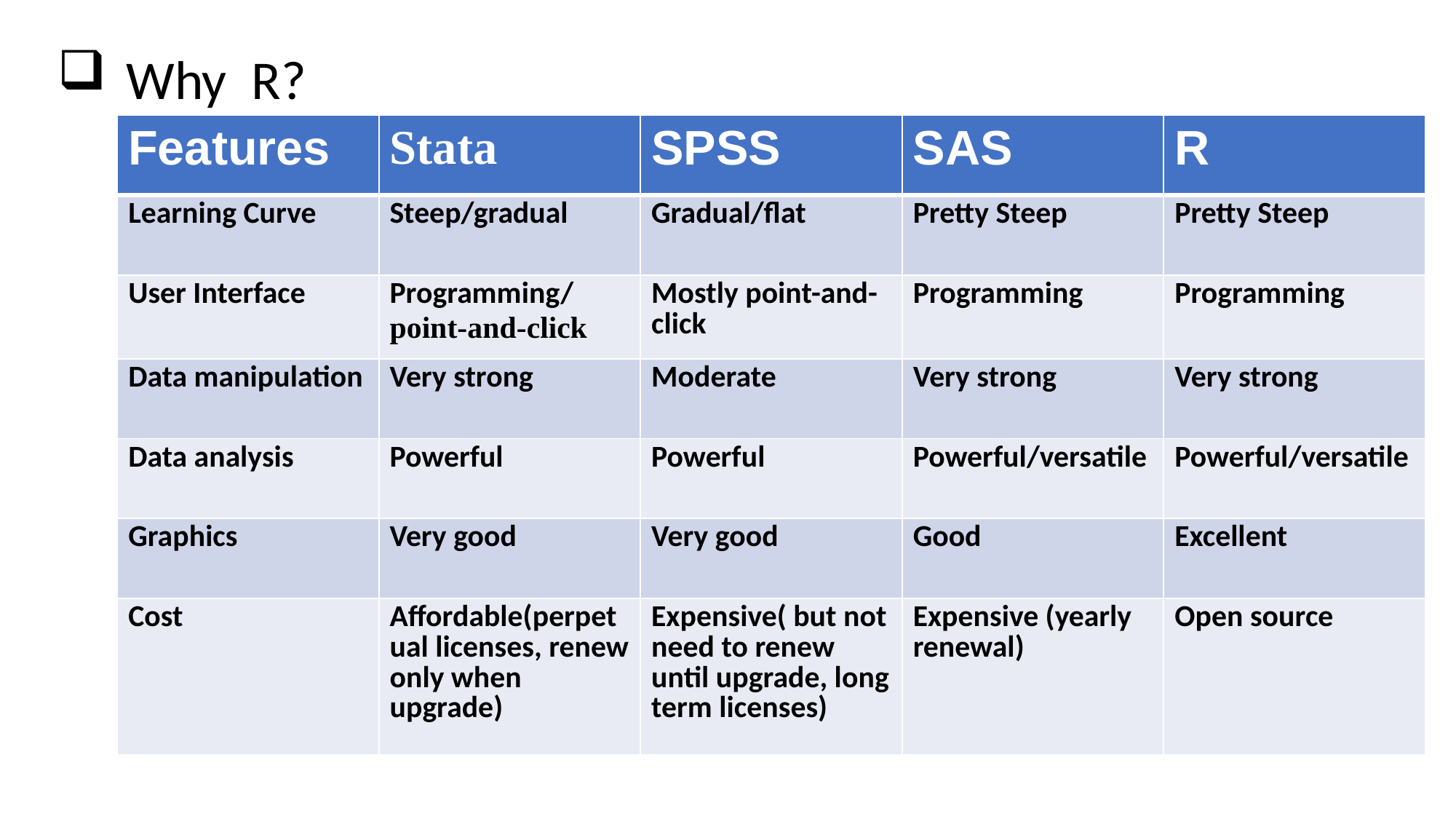

Why  R?

| Features | Stata | SPSS | SAS | R |
| --- | --- | --- | --- | --- |
| Learning Curve | Steep/gradual | Gradual/flat | Pretty Steep | Pretty Steep |
| User Interface | Programming/point-and-click | Mostly point-and-click | Programming | Programming |
| Data manipulation | Very strong | Moderate | Very strong | Very strong |
| Data analysis | Powerful | Powerful | Powerful/versatile | Powerful/versatile |
| Graphics | Very good | Very good | Good | Excellent |
| Cost | Affordable(perpetual licenses, renew only when upgrade) | Expensive( but not need to renew until upgrade, long term licenses) | Expensive (yearly renewal) | Open source |